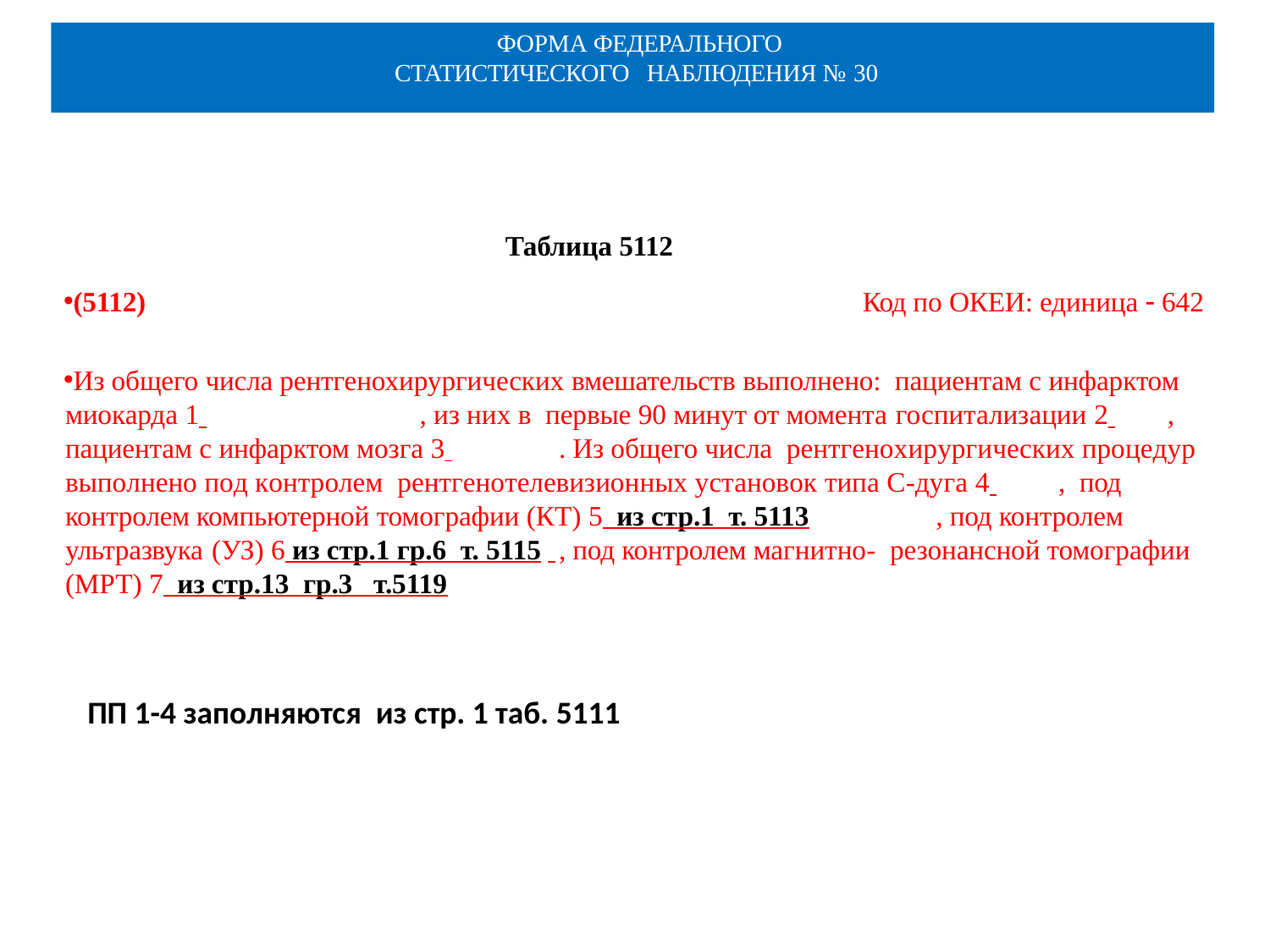

# ФОРМА ФЕДЕРАЛЬНОГО
СТАТИСТИЧЕСКОГО   НАБЛЮДЕНИЯ № 30
Таблица 5112
(5112)	Код по ОКЕИ: единица − 642

Из общего числа рентгенохирургических вмешательств выполнено:  пациентам с инфарктом миокарда 1 	, из них в  первые 90 минут от момента госпитализации 2 	,  пациентам с инфарктом мозга 3 		. Из общего числа  рентгенохирургических процедур выполнено под контролем  рентгенотелевизионных установок типа С-дуга 4 	,  под контролем компьютерной томографии (КТ) 5  из стр.1  т. 5113		, под контролем ультразвука (УЗ) 6 из стр.1 гр.6  т. 5115  	, под контролем магнитно-  резонансной томографии (МРТ) 7  из стр.13  гр.3   т.5119
ПП 1-4 заполняются  из стр. 1 таб. 5111